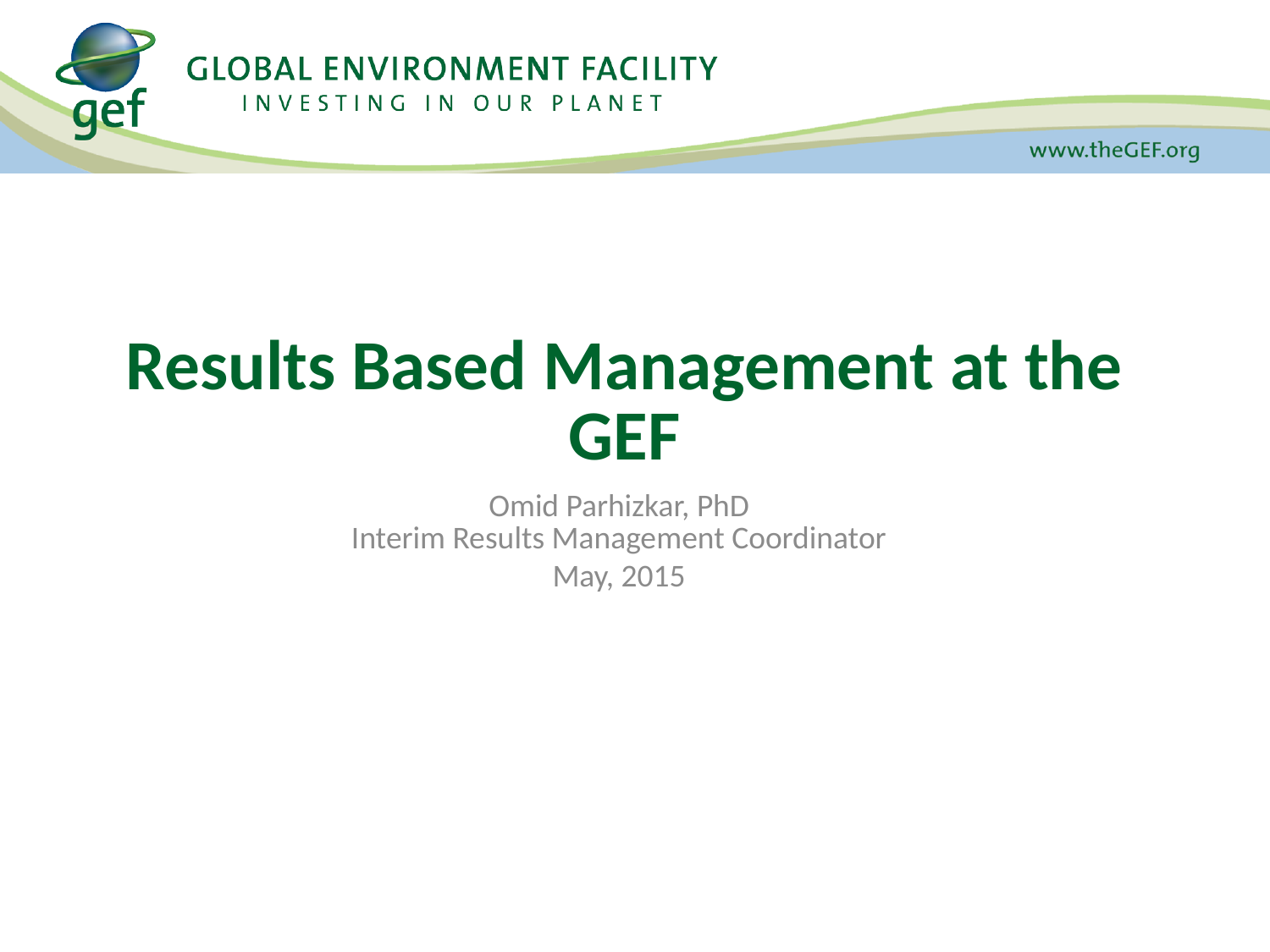

# Results Based Management at the GEF
Omid Parhizkar, PhD
Interim Results Management Coordinator
May, 2015